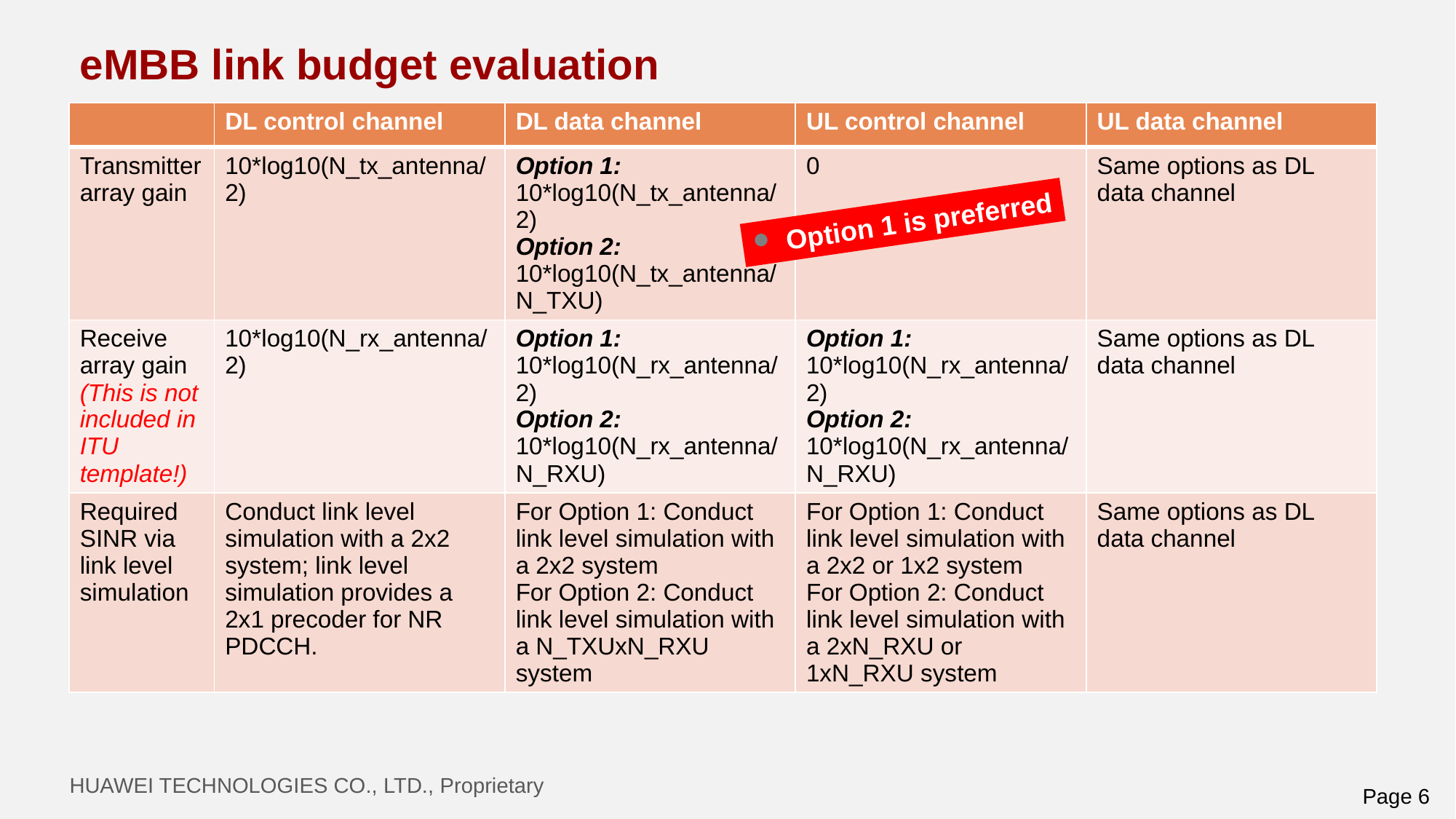

# eMBB link budget evaluation
|  | DL control channel | DL data channel | UL control channel | UL data channel |
| --- | --- | --- | --- | --- |
| Transmitter array gain | 10\*log10(N\_tx\_antenna/2) | Option 1: 10\*log10(N\_tx\_antenna/2) Option 2: 10\*log10(N\_tx\_antenna/N\_TXU) | 0 | Same options as DL data channel |
| Receive array gain (This is not included in ITU template!) | 10\*log10(N\_rx\_antenna/2) | Option 1: 10\*log10(N\_rx\_antenna/2) Option 2: 10\*log10(N\_rx\_antenna/N\_RXU) | Option 1: 10\*log10(N\_rx\_antenna/2) Option 2: 10\*log10(N\_rx\_antenna/N\_RXU) | Same options as DL data channel |
| Required SINR via link level simulation | Conduct link level simulation with a 2x2 system; link level simulation provides a 2x1 precoder for NR PDCCH. | For Option 1: Conduct link level simulation with a 2x2 system For Option 2: Conduct link level simulation with a N\_TXUxN\_RXU system | For Option 1: Conduct link level simulation with a 2x2 or 1x2 system For Option 2: Conduct link level simulation with a 2xN\_RXU or 1xN\_RXU system | Same options as DL data channel |
Option 1 is preferred